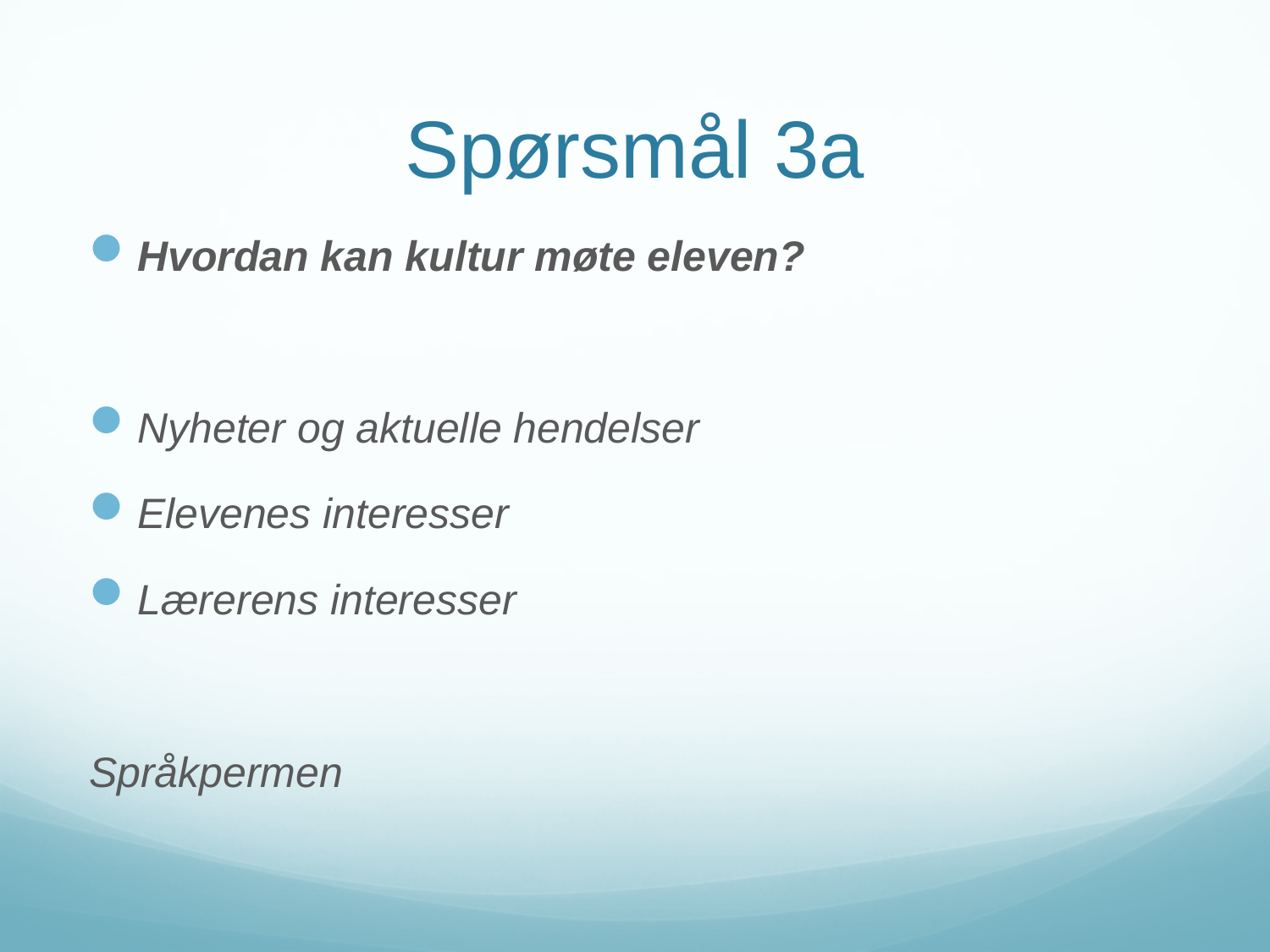

# Spørsmål 3a
Hvordan kan kultur møte eleven?

Nyheter og aktuelle hendelser
Elevenes interesser
Lærerens interesser

Språkpermen